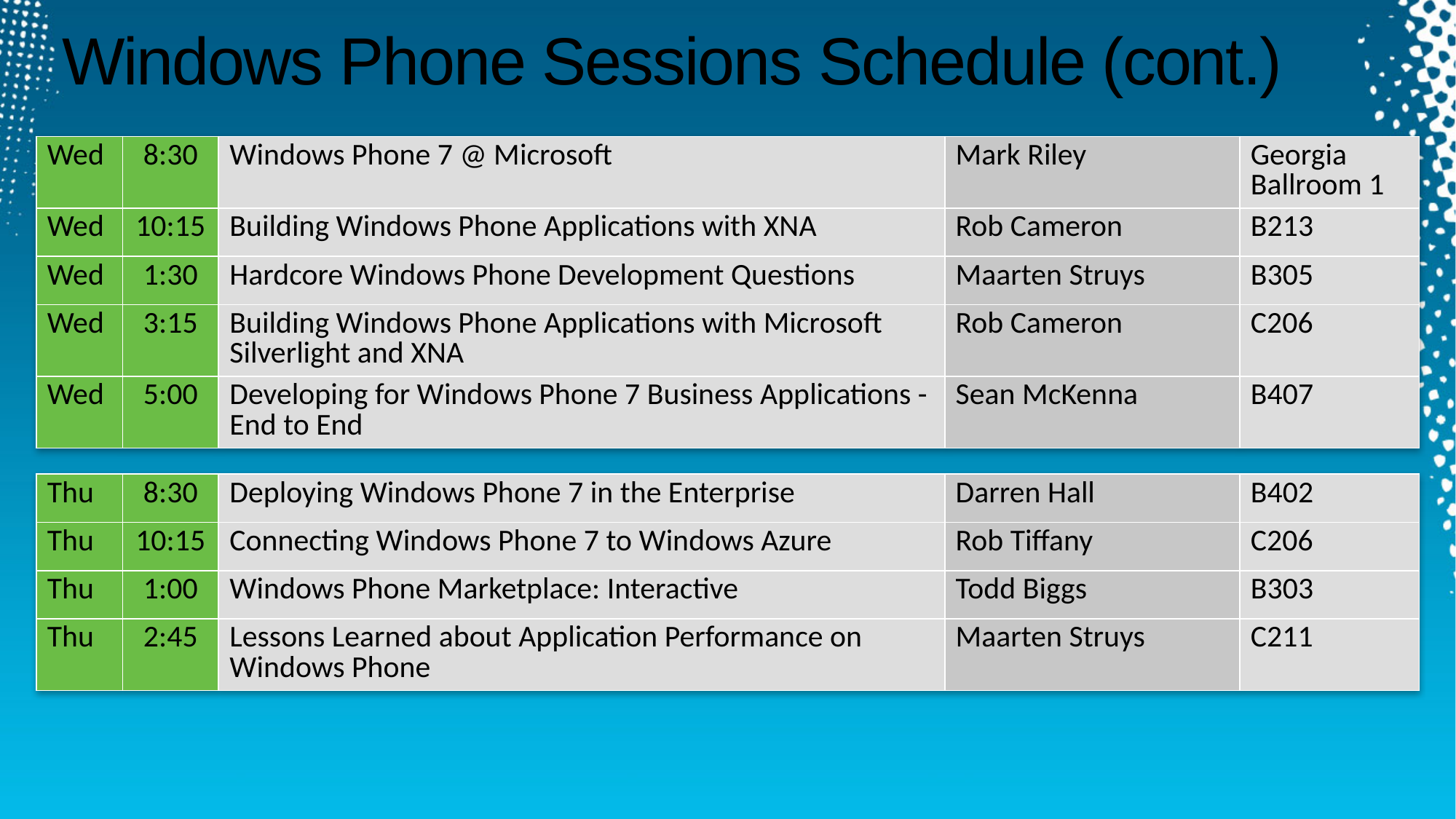

# Windows Phone Sessions Schedule (cont.)
| Wed | 8:30 | Windows Phone 7 @ Microsoft | Mark Riley | Georgia Ballroom 1 |
| --- | --- | --- | --- | --- |
| Wed | 10:15 | Building Windows Phone Applications with XNA | Rob Cameron | B213 |
| Wed | 1:30 | Hardcore Windows Phone Development Questions | Maarten Struys | B305 |
| Wed | 3:15 | Building Windows Phone Applications with Microsoft Silverlight and XNA | Rob Cameron | C206 |
| Wed | 5:00 | Developing for Windows Phone 7 Business Applications - End to End | Sean McKenna | B407 |
|  |  |  |  |  |
| Thu | 8:30 | Deploying Windows Phone 7 in the Enterprise | Darren Hall | B402 |
| Thu | 10:15 | Connecting Windows Phone 7 to Windows Azure | Rob Tiffany | C206 |
| Thu | 1:00 | Windows Phone Marketplace: Interactive | Todd Biggs | B303 |
| Thu | 2:45 | Lessons Learned about Application Performance on Windows Phone | Maarten Struys | C211 |